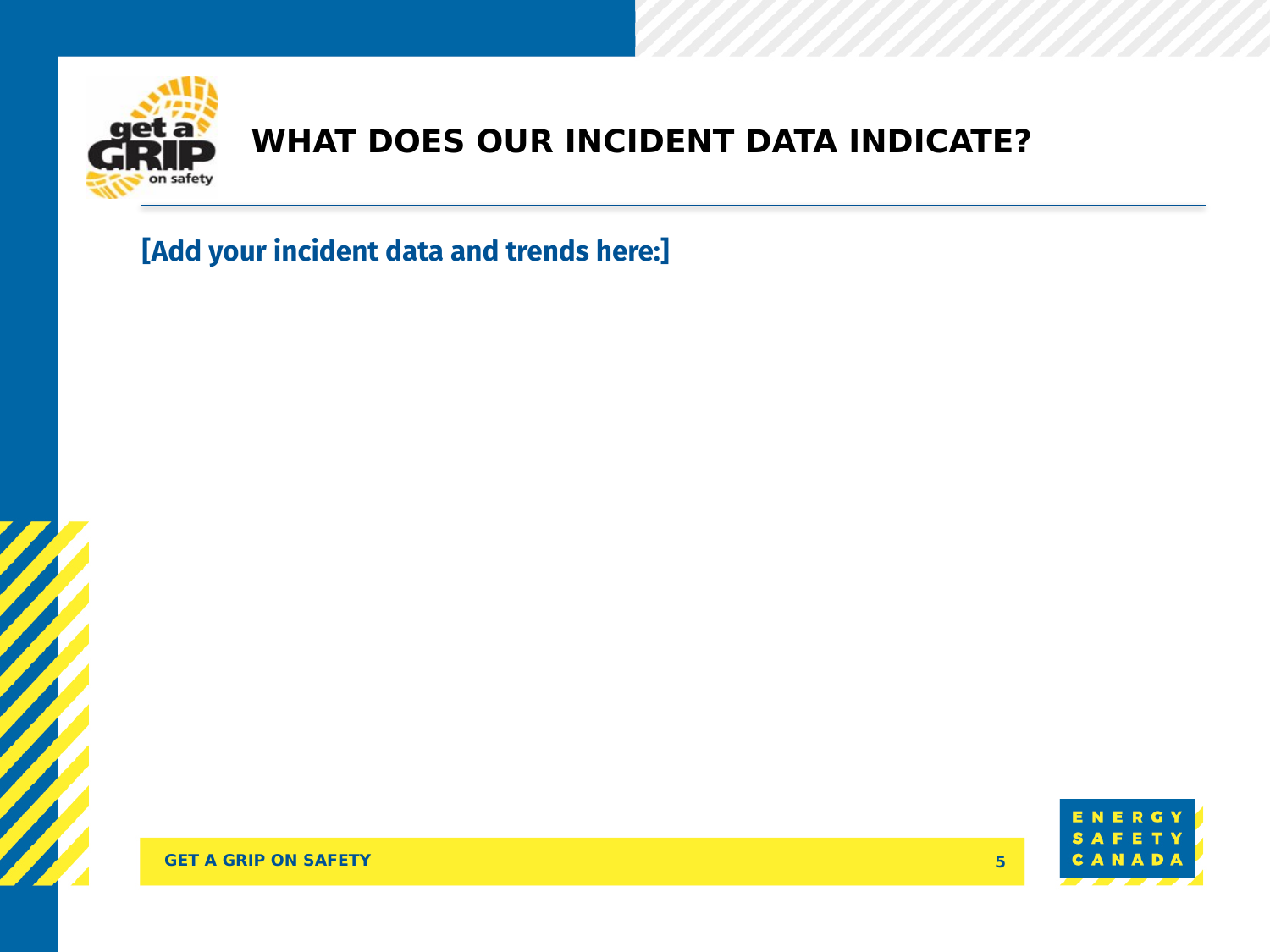

# What Does our incident data indicate?
[Add your incident data and trends here:]
Get a Grip on Safety
5